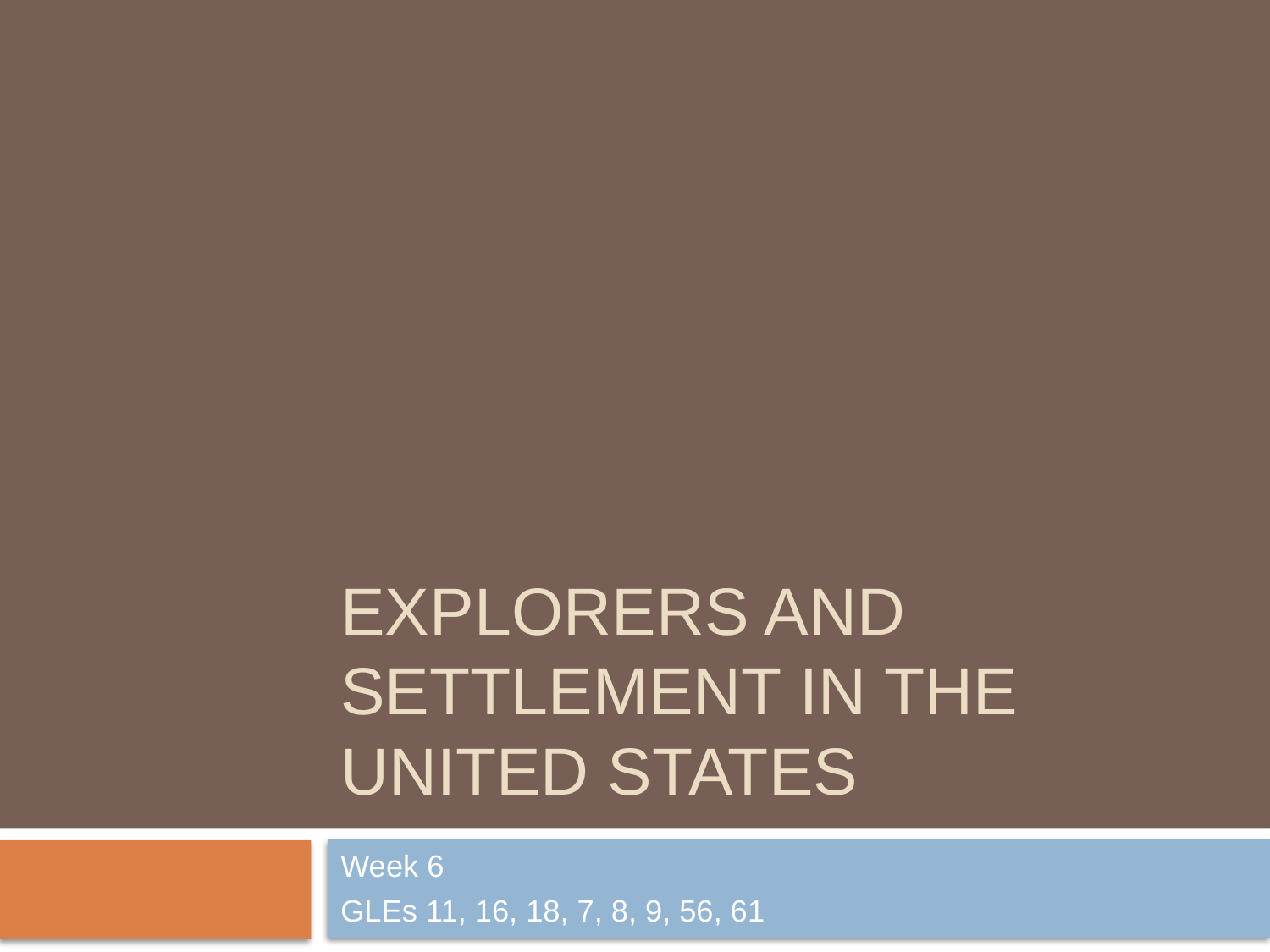

# Explorers and Settlement in the United States
Week 6
GLEs 11, 16, 18, 7, 8, 9, 56, 61